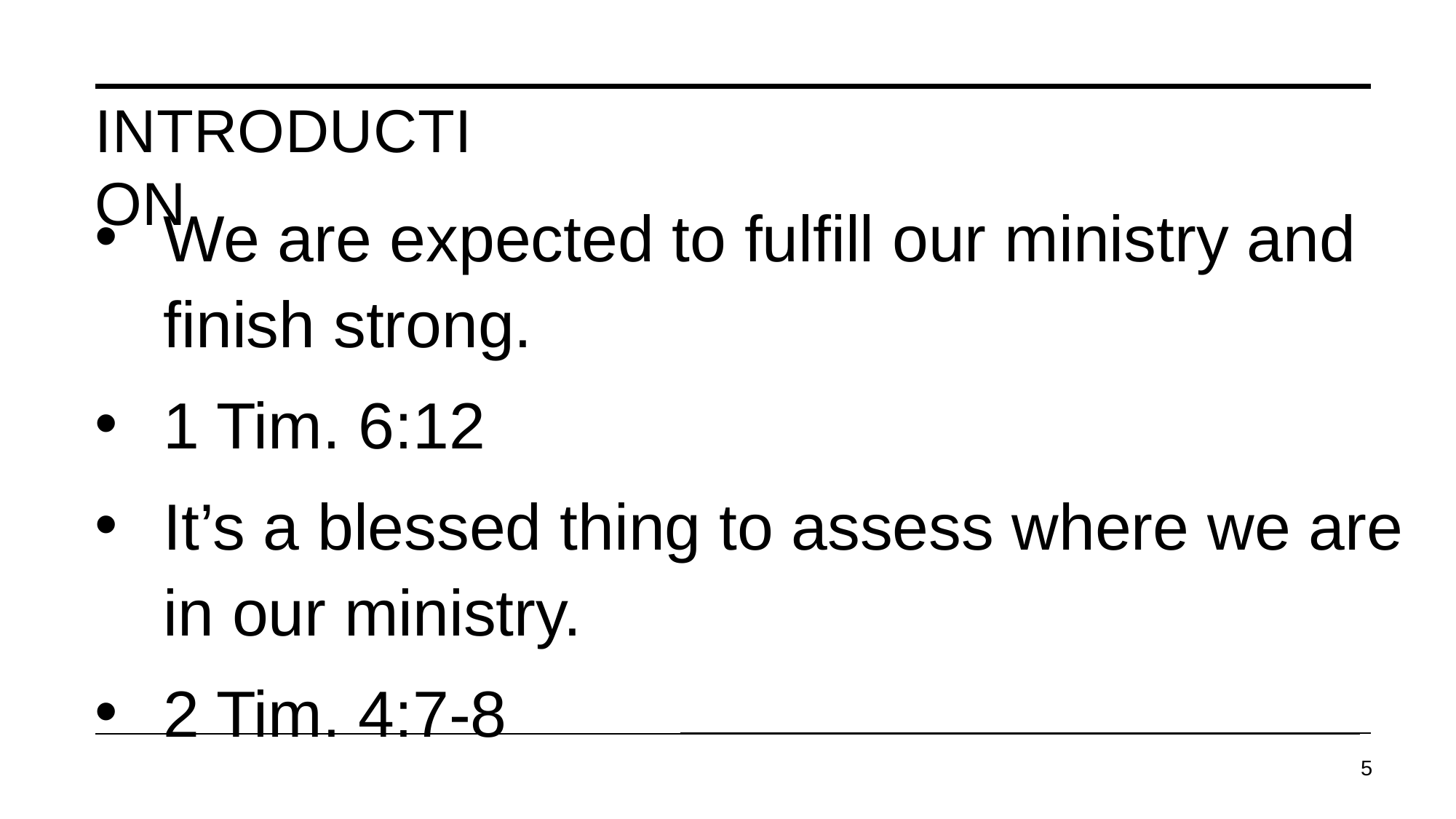

# Introduction
We are expected to fulfill our ministry and finish strong.
1 Tim. 6:12
It’s a blessed thing to assess where we are in our ministry.
2 Tim. 4:7-8

5